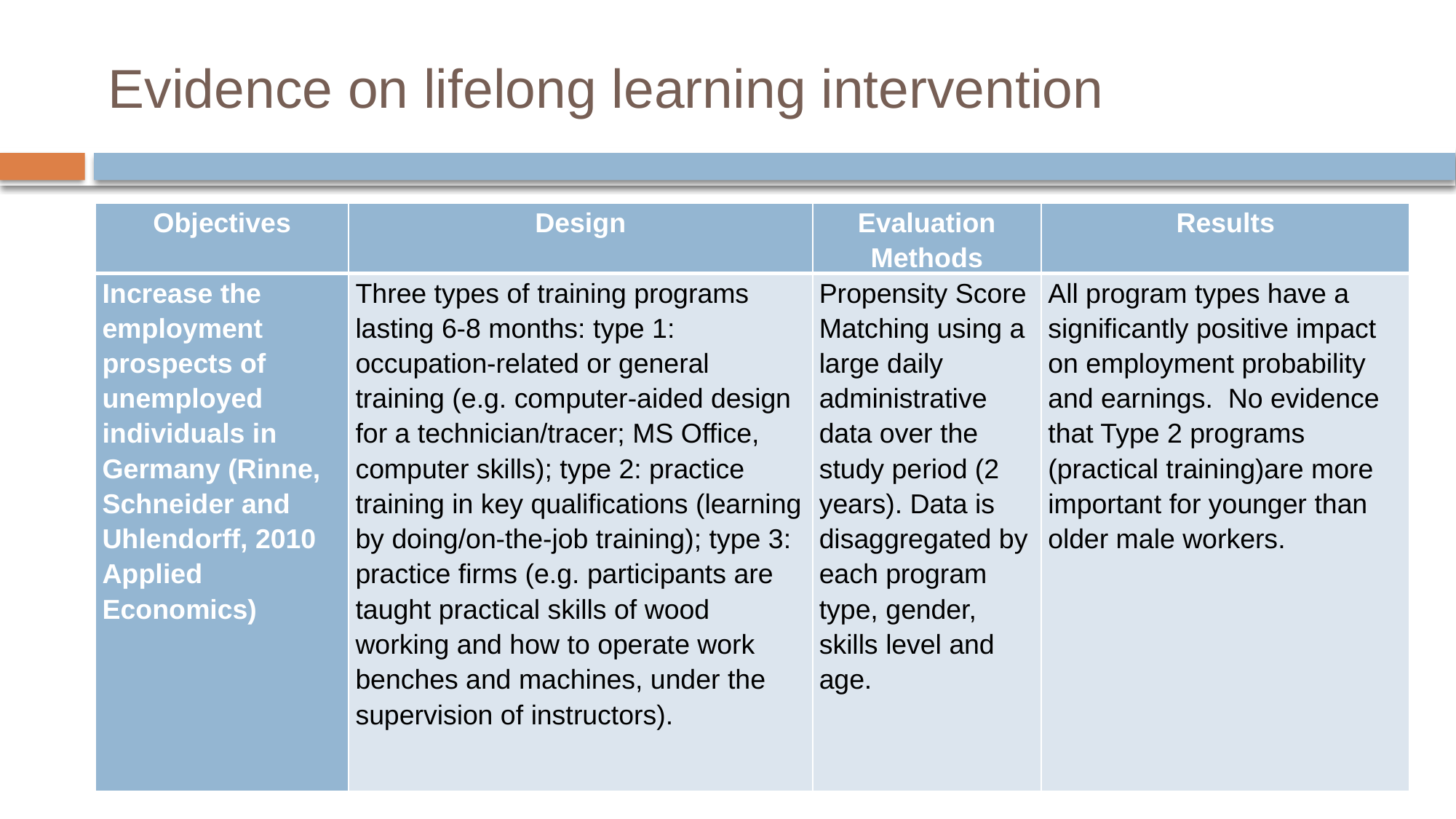

# Evidence on lifelong learning intervention
| Objectives | Design | Evaluation Methods | Results |
| --- | --- | --- | --- |
| Increase the employment prospects of unemployed individuals in Germany (Rinne, Schneider and Uhlendorff, 2010 Applied Economics) | Three types of training programs lasting 6-8 months: type 1: occupation-related or general training (e.g. computer-aided design for a technician/tracer; MS Office, computer skills); type 2: practice training in key qualifications (learning by doing/on-the-job training); type 3: practice firms (e.g. participants are taught practical skills of wood working and how to operate work benches and machines, under the supervision of instructors). | Propensity Score Matching using a large daily administrative data over the study period (2 years). Data is disaggregated by each program type, gender, skills level and age. | All program types have a significantly positive impact on employment probability and earnings. No evidence that Type 2 programs (practical training)are more important for younger than older male workers. |